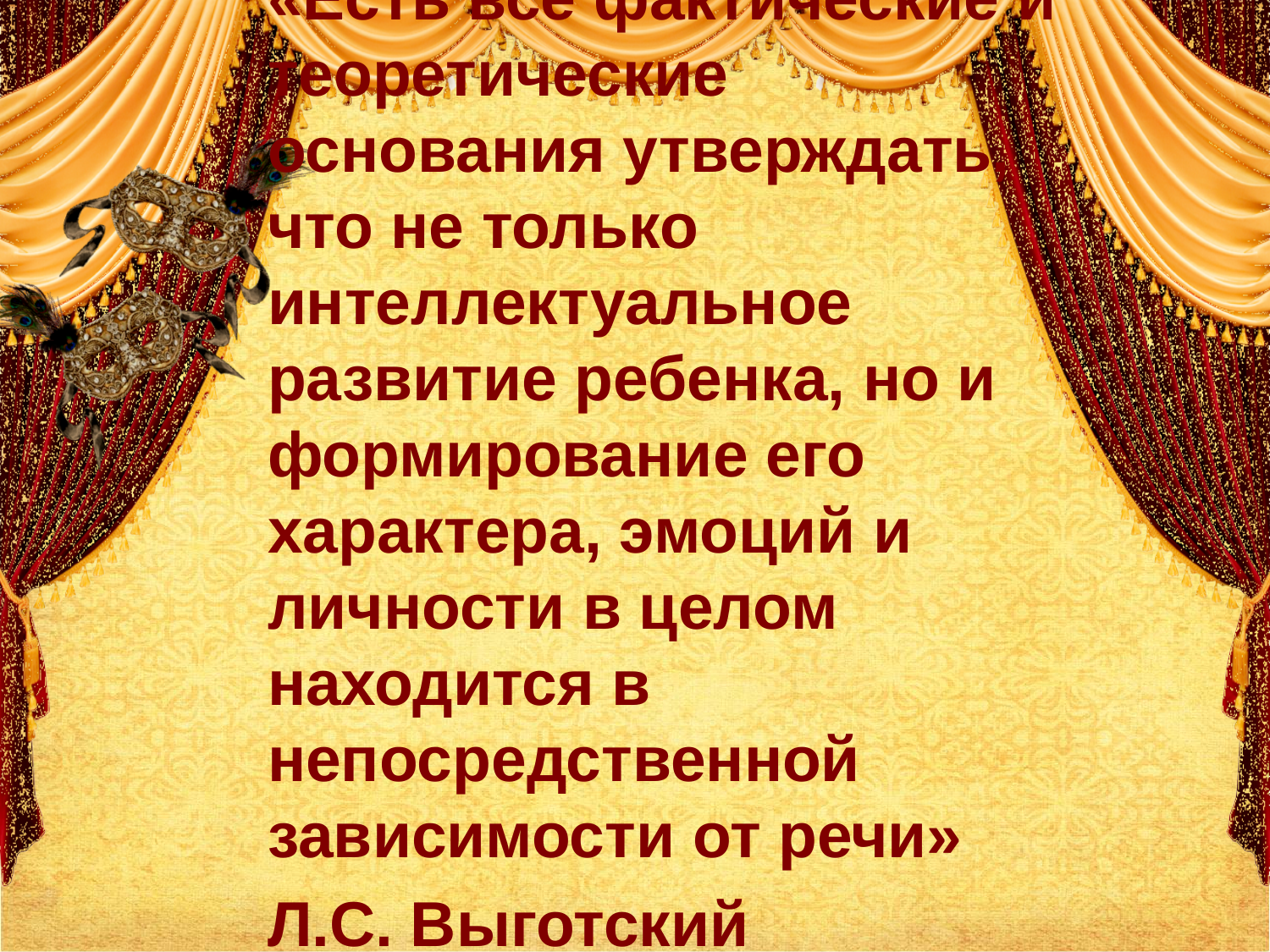

«Есть все фактические и теоретические основания утверждать, что не только интеллектуальное развитие ребенка, но и формирование его характера, эмоций и личности в целом находится в непосредственной зависимости от речи»
Л.С. Выготский